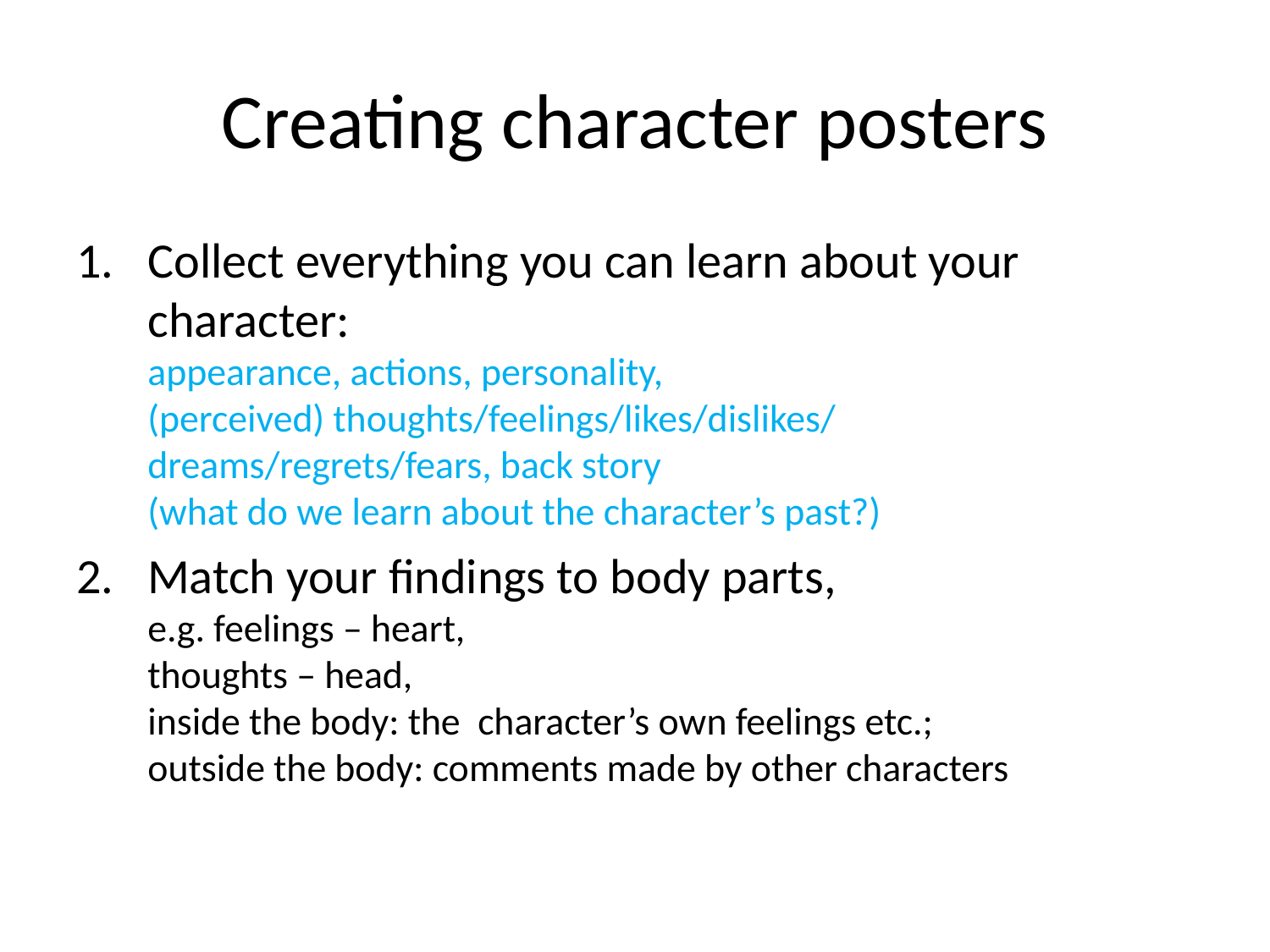

# Creating character posters
Collect everything you can learn about your character:
appearance, actions, personality,
(perceived) thoughts/feelings/likes/dislikes/
dreams/regrets/fears, back story
(what do we learn about the character’s past?)
Match your findings to body parts,
e.g. feelings – heart,
thoughts – head,
inside the body: the  character’s own feelings etc.;
outside the body: comments made by other characters